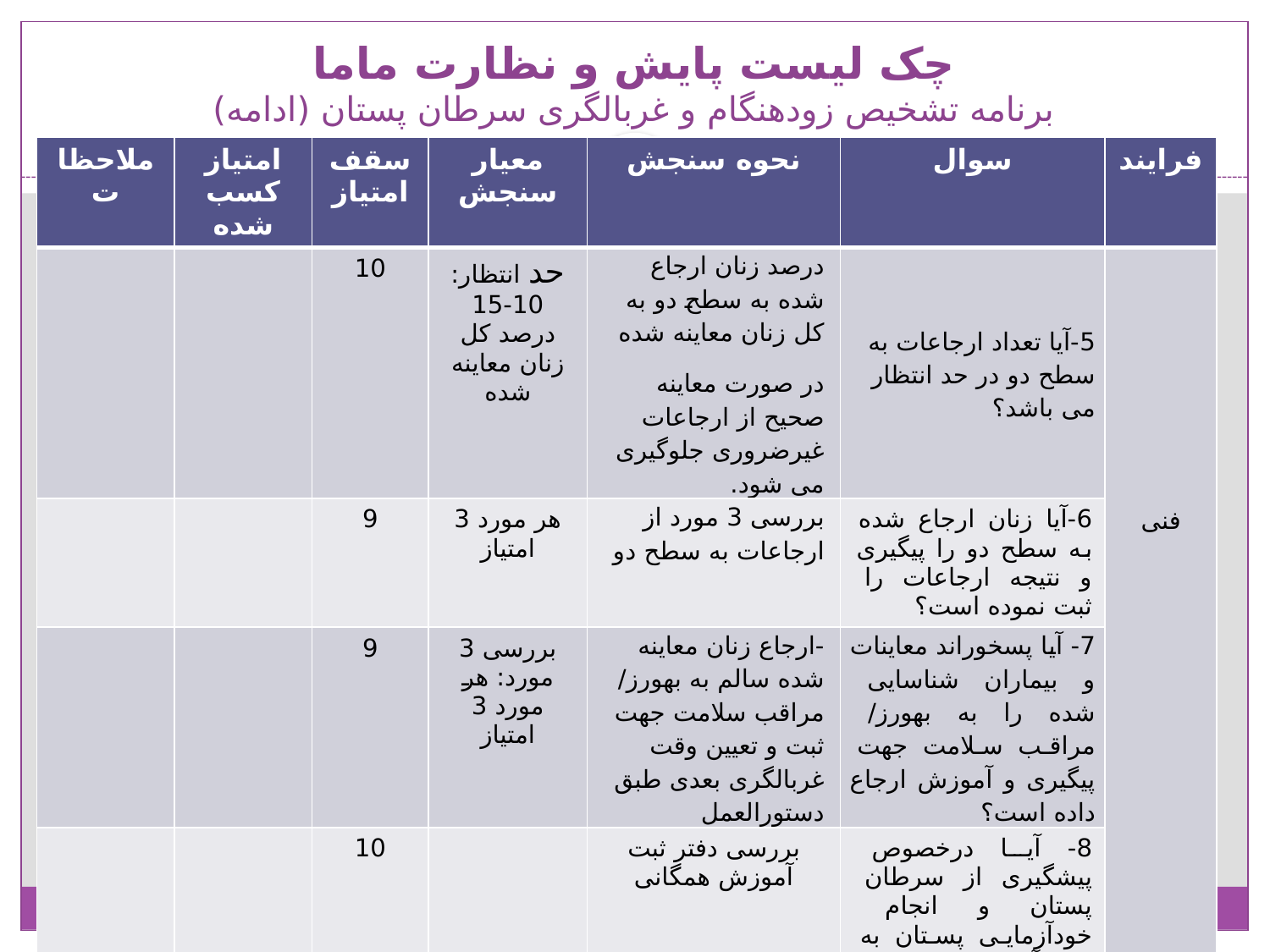

# چک لیست پایش و نظارت ماما برنامه تشخیص زودهنگام و غربالگری سرطان پستان (ادامه)
| ملاحظات | امتیاز کسب شده | سقف امتیاز | معیار سنجش | نحوه سنجش | سوال | فرایند |
| --- | --- | --- | --- | --- | --- | --- |
|  |  | 10 | حد انتظار: 10-15 درصد کل زنان معاینه شده | درصد زنان ارجاع شده به سطح دو به کل زنان معاینه شده در صورت معاینه صحیح از ارجاعات غیرضروری جلوگیری می شود. | 5-آیا تعداد ارجاعات به سطح دو در حد انتظار می باشد؟ | فنی |
|  |  | 9 | هر مورد 3 امتیاز | بررسی 3 مورد از ارجاعات به سطح دو | 6-آیا زنان ارجاع شده به سطح دو را پیگیری و نتیجه ارجاعات را ثبت نموده است؟ |  |
|  |  | 9 | بررسی 3 مورد: هر مورد 3 امتیاز | -ارجاع زنان معاینه شده سالم به بهورز/ مراقب سلامت جهت ثبت و تعیین وقت غربالگری بعدی طبق دستورالعمل | 7- آیا پسخوراند معاینات و بیماران شناسایی شده را به بهورز/ مراقب سلامت جهت پیگیری و آموزش ارجاع داده است؟ |  |
|  |  | 10 |  | بررسی دفتر ثبت آموزش همگانی | 8- آیا درخصوص پیشگیری از سرطان پستان و انجام خودآزمایی پستان به زنان آموزش می دهد؟ |  |